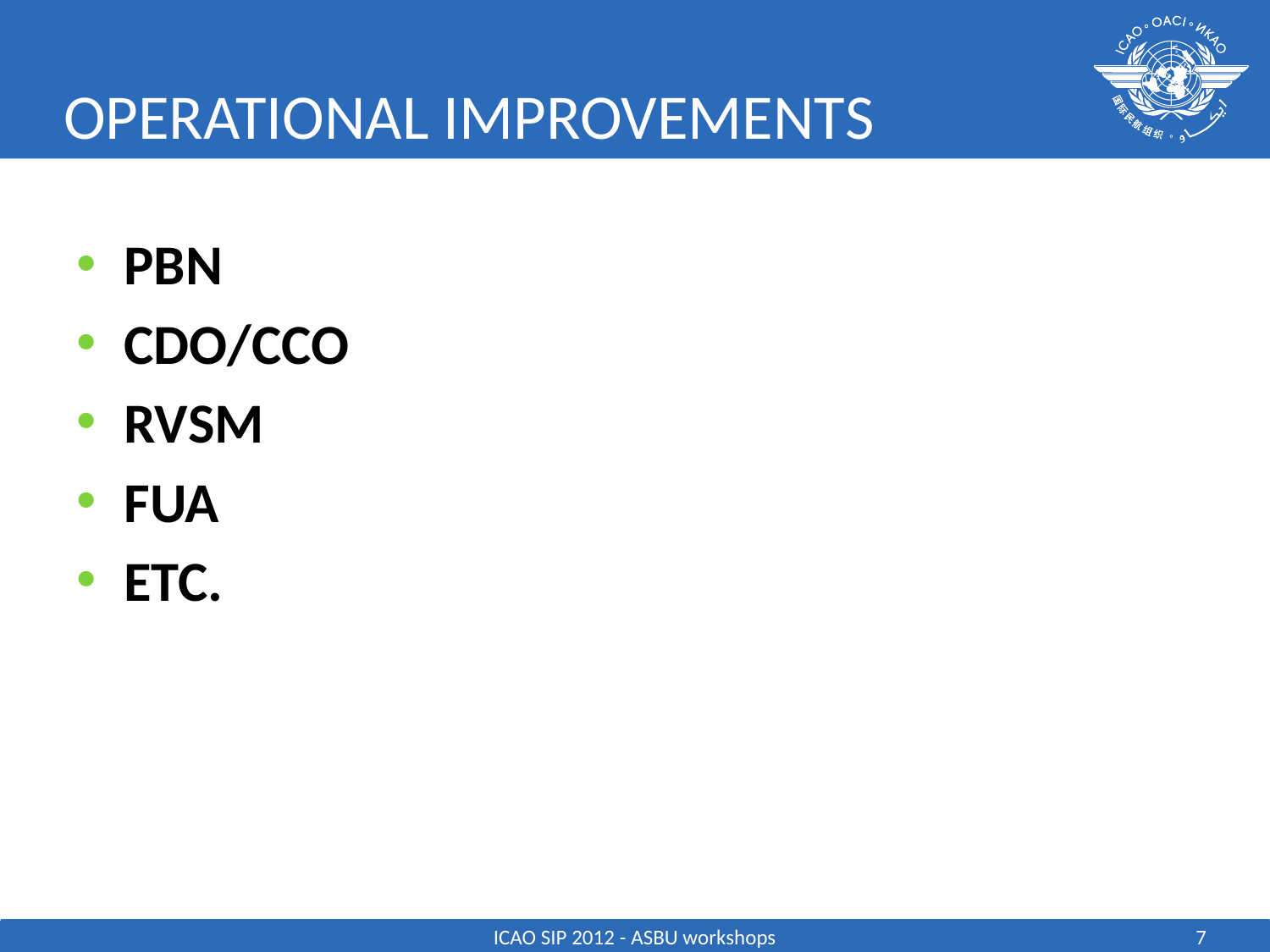

# OPERATIONAL IMPROVEMENTS
PBN
CDO/CCO
RVSM
FUA
ETC.
ICAO SIP 2012 - ASBU workshops
7